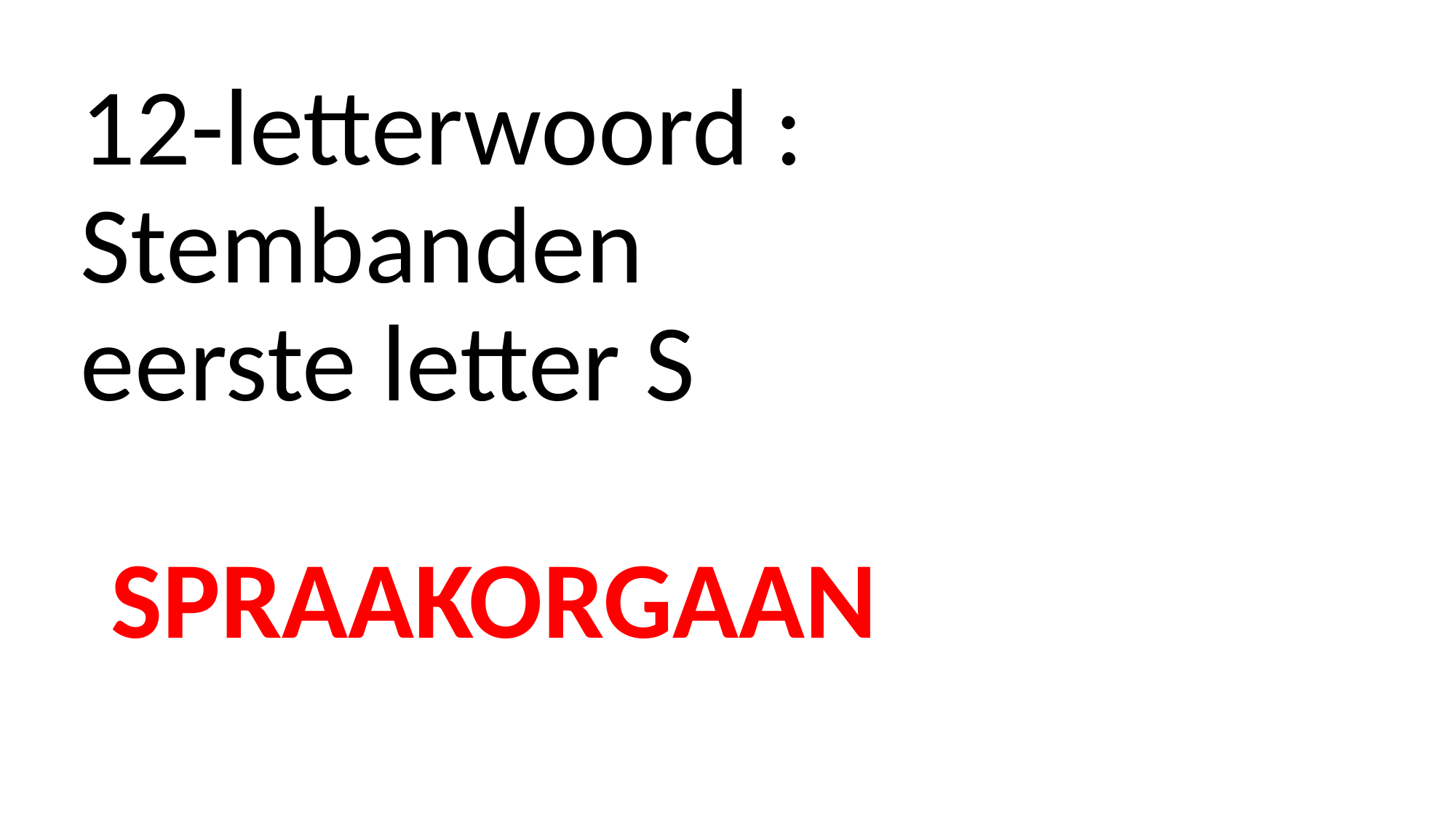

# 12-letterwoord : Stembanden eerste letter S
SPRAAKORGAAN